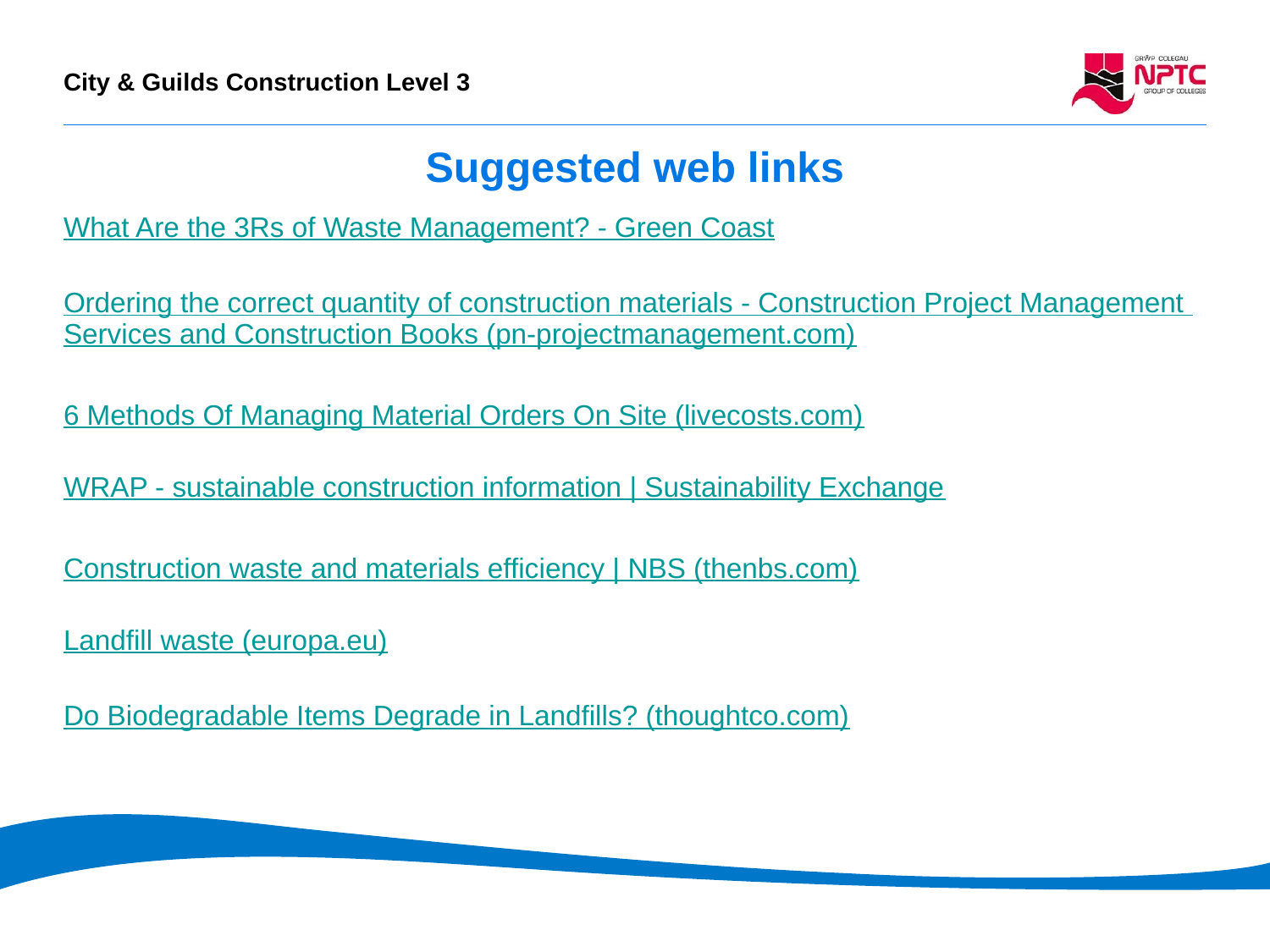

# Suggested web links
What Are the 3Rs of Waste Management? - Green Coast
Ordering the correct quantity of construction materials - Construction Project Management Services and Construction Books (pn-projectmanagement.com)
6 Methods Of Managing Material Orders On Site (livecosts.com)
WRAP - sustainable construction information | Sustainability Exchange
Construction waste and materials efficiency | NBS (thenbs.com)
Landfill waste (europa.eu)
Do Biodegradable Items Degrade in Landfills? (thoughtco.com)